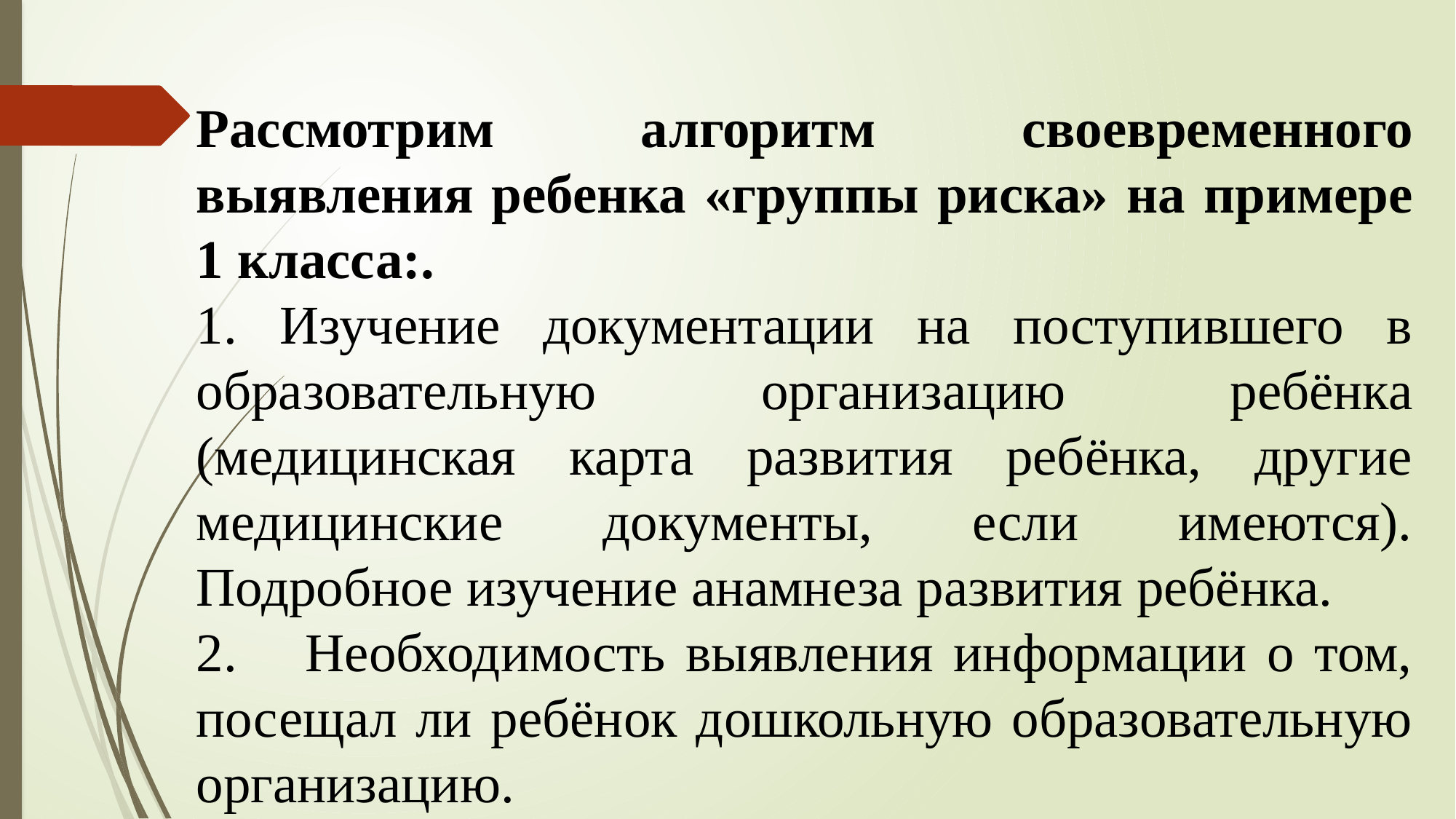

Рассмотрим алгоритм своевременного выявления ребенка «группы риска» на примере 1 класса:.
1. Изучение документации на поступившего в образовательную организацию ребёнка (медицинская карта развития ребёнка, другие медицинские документы, если имеются). Подробное изучение анамнеза развития ребёнка.
2.	Необходимость выявления информации о том, посещал ли ребёнок дошкольную образовательную организацию.